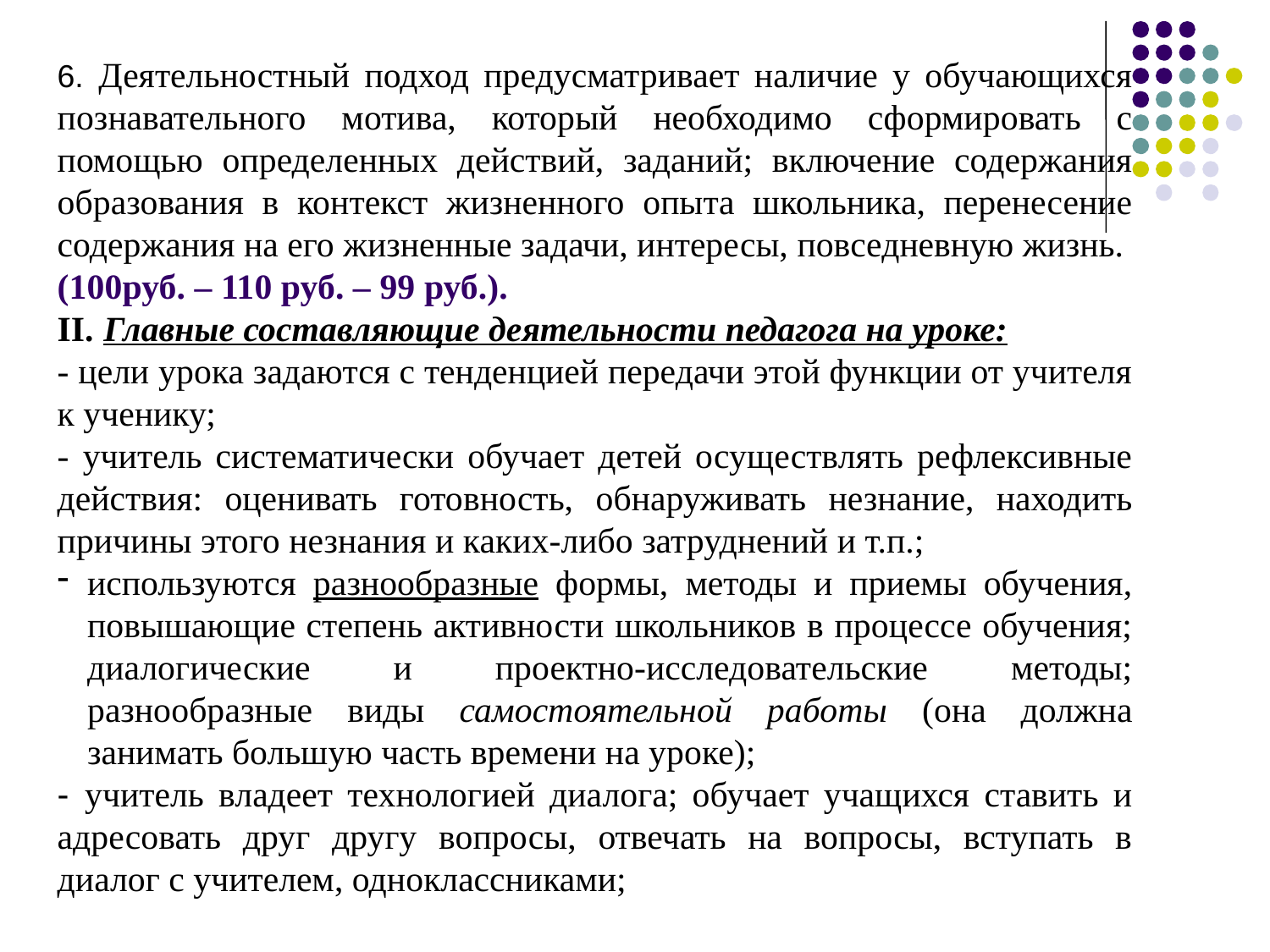

6. Деятельностный подход предусматривает наличие у обучающихся познавательного мотива, который необходимо сформировать с помощью определенных действий, заданий; включение содержания образования в контекст жизненного опыта школьника, перенесение содержания на его жизненные задачи, интересы, повседневную жизнь.
(100руб. – 110 руб. – 99 руб.).
II. Главные составляющие деятельности педагога на уроке:
- цели урока задаются с тенденцией передачи этой функции от учителя к ученику;
- учитель систематически обучает детей осуществлять рефлексивные действия: оценивать готовность, обнаруживать незнание, находить причины этого незнания и каких-либо затруднений и т.п.;
используются разнообразные формы, методы и приемы обучения, повышающие степень активности школьников в процессе обучения; диалогические и проектно-исследовательские методы; разнообразные виды самостоятельной работы (она должна занимать большую часть времени на уроке);
- учитель владеет технологией диалога; обучает учащихся ставить и адресовать друг другу вопросы, отвечать на вопросы, вступать в диалог с учителем, одноклассниками;